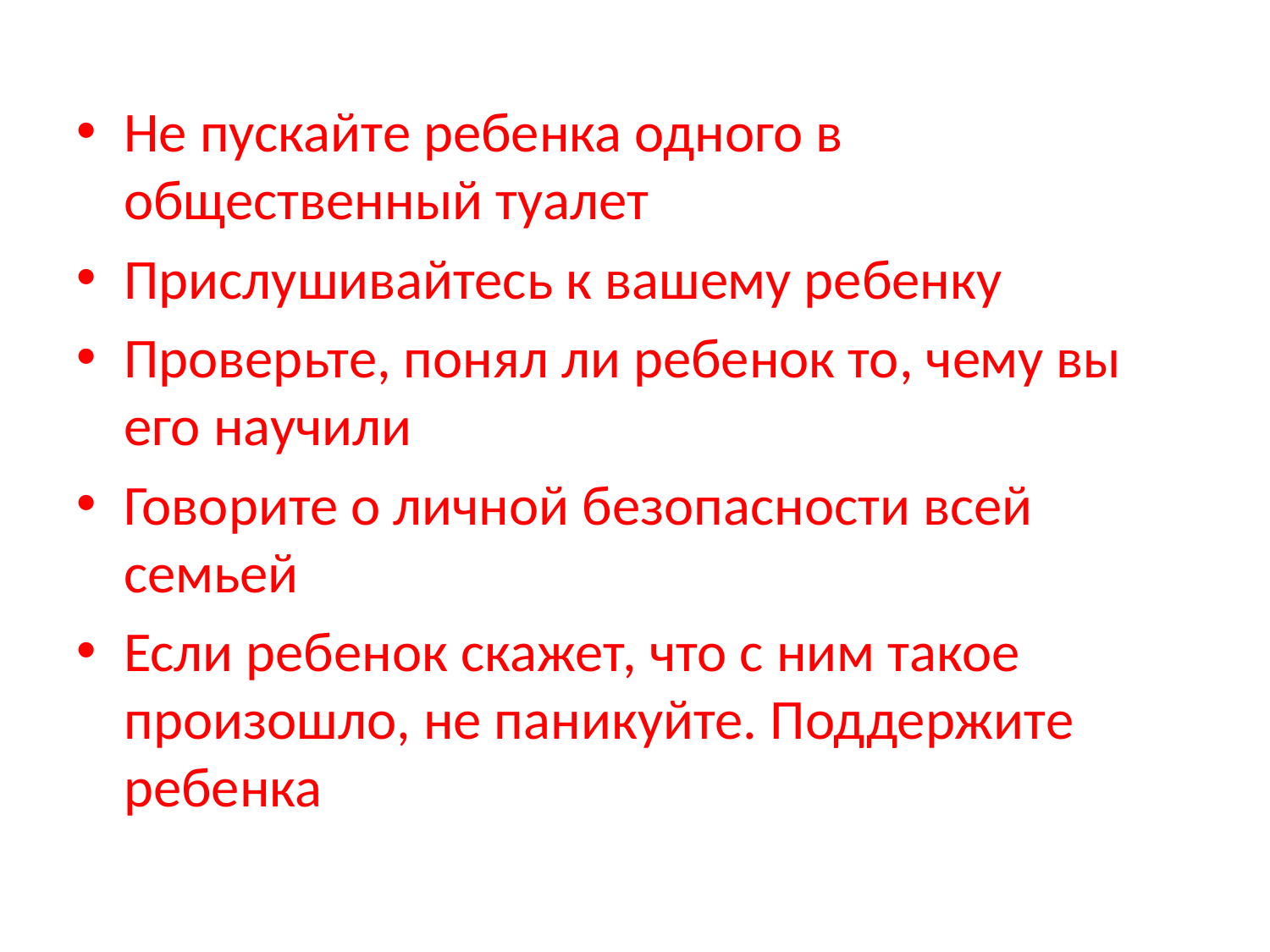

#
Не пускайте ребенка одного в общественный туалет
Прислушивайтесь к вашему ребенку
Проверьте, понял ли ребенок то, чему вы его научили
Говорите о личной безопасности всей семьей
Если ребенок скажет, что с ним такое произошло, не паникуйте. Поддержите ребенка